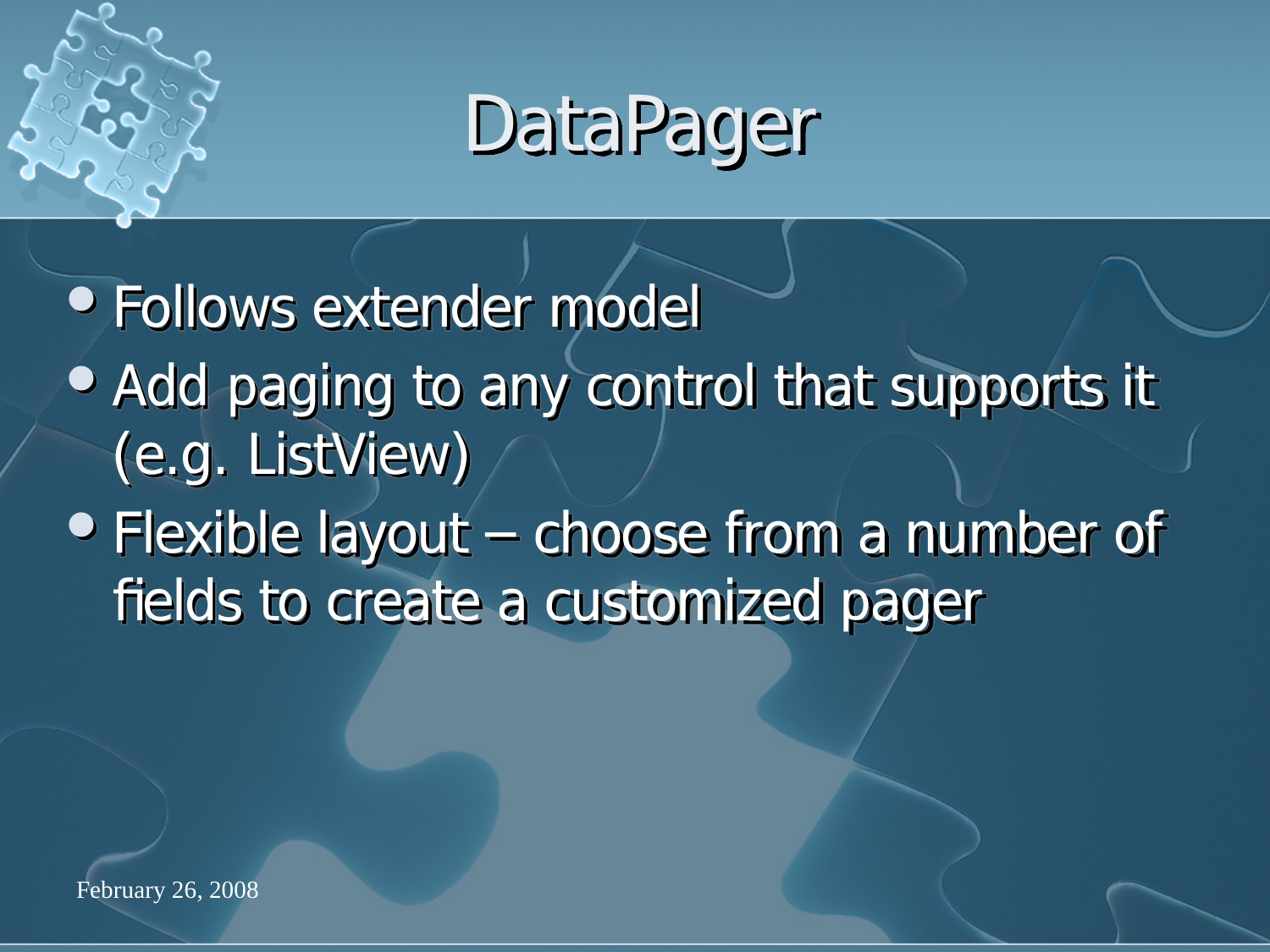

# DataPager
Follows extender model
Add paging to any control that supports it (e.g. ListView)
Flexible layout – choose from a number of fields to create a customized pager
February 26, 2008